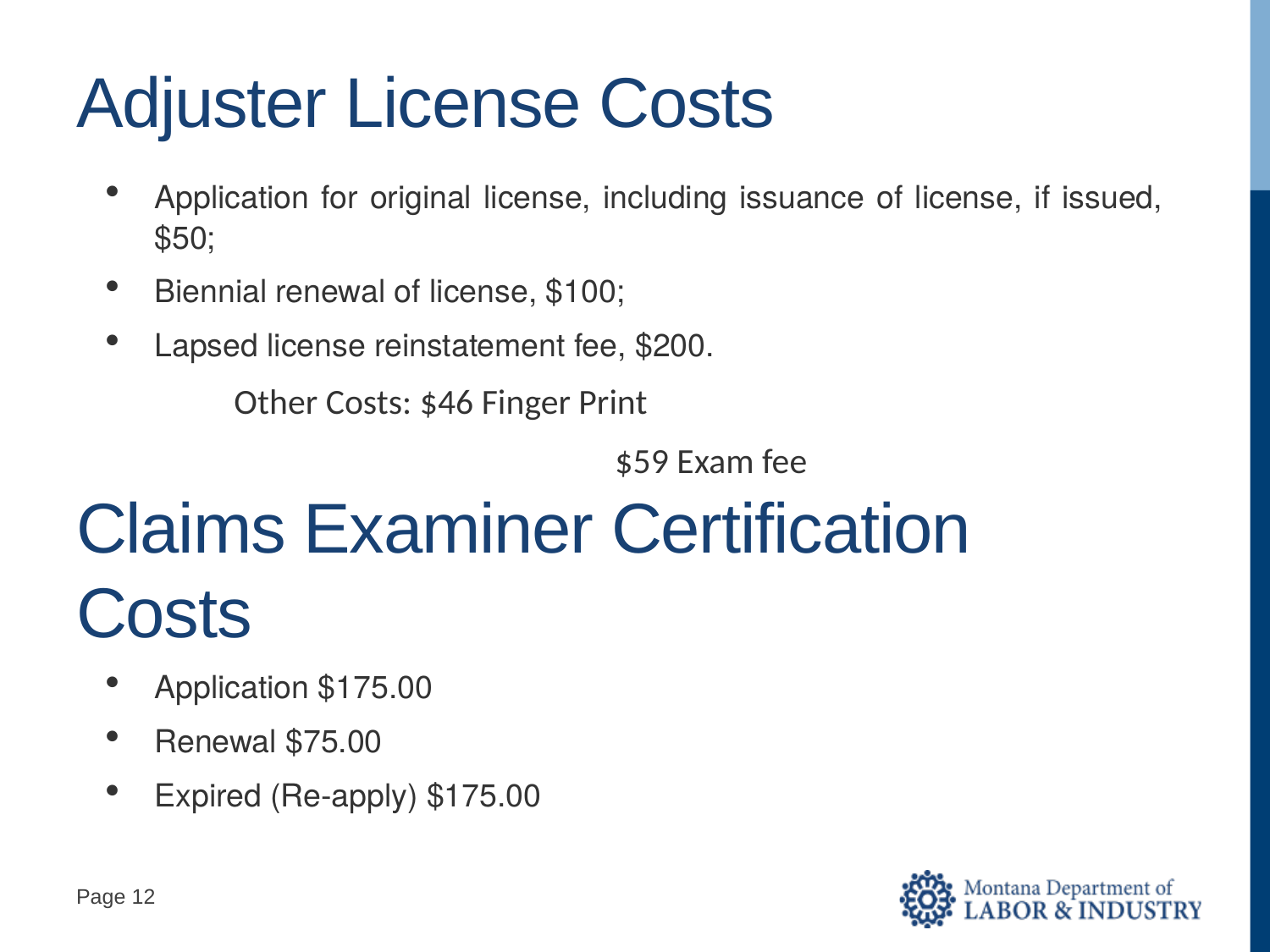

# Adjuster License Costs
Application for original license, including issuance of license, if issued, $50;
Biennial renewal of license, $100;
Lapsed license reinstatement fee, $200.
	Other Costs: $46 Finger Print
				$59 Exam fee

Claims Examiner Certification Costs
Application $175.00
Renewal $75.00
Expired (Re-apply) $175.00
Page 12